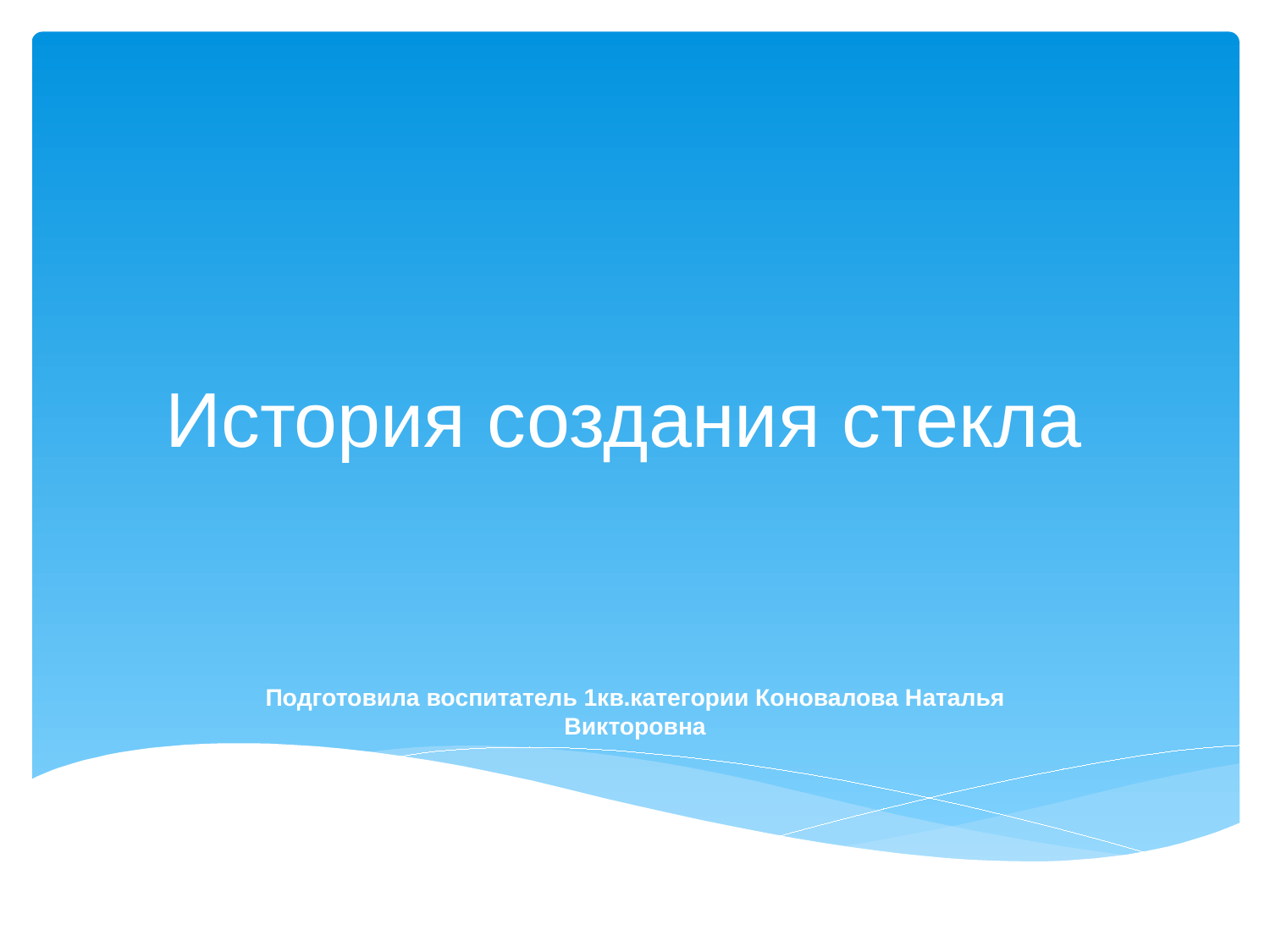

# История создания стекла
Подготовила воспитатель 1кв.категории Коновалова Наталья Викторовна